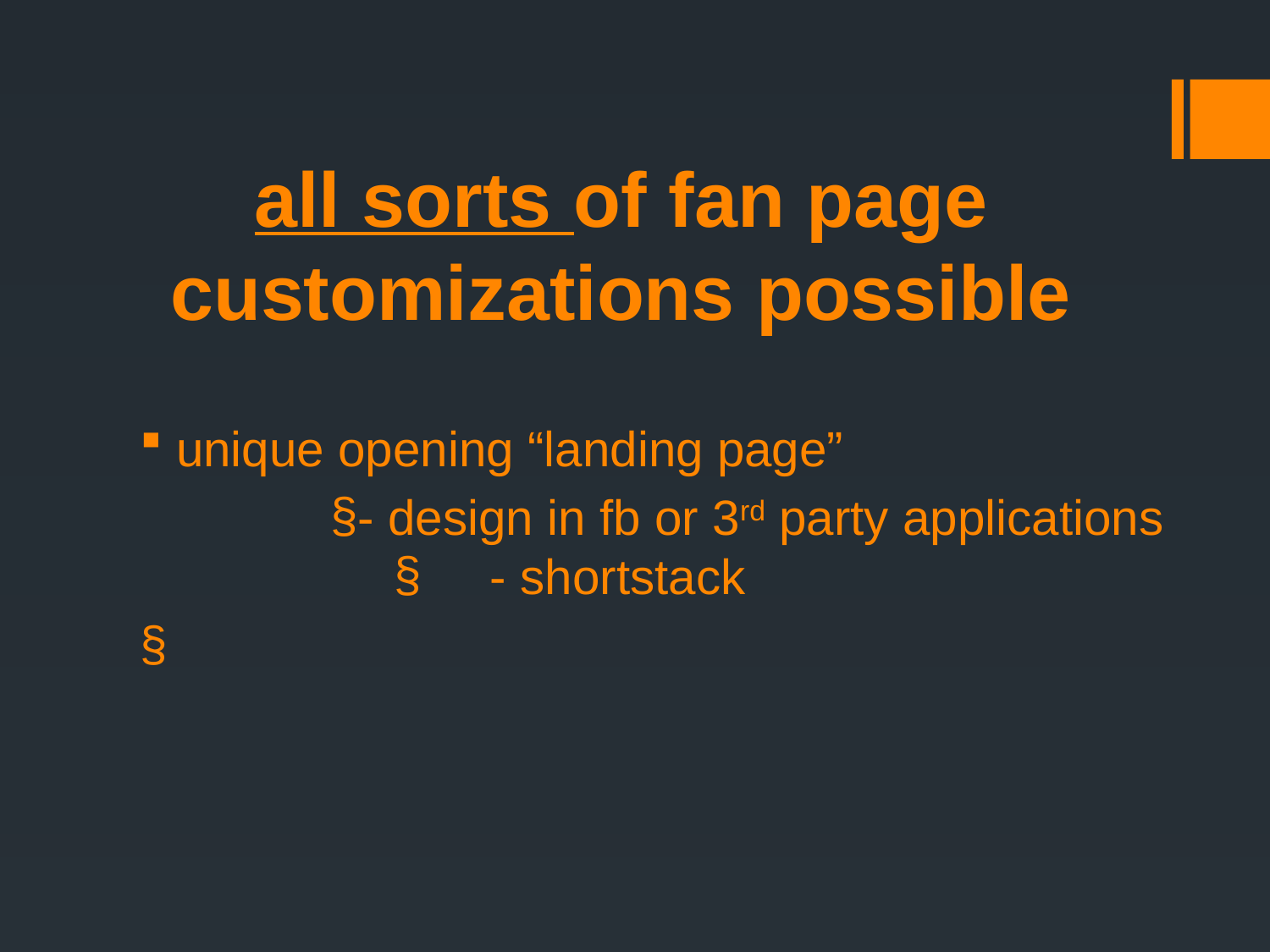

# all sorts of fan page customizations possible
 unique opening “landing page”
- design in fb or 3rd party applications
     - shortstack